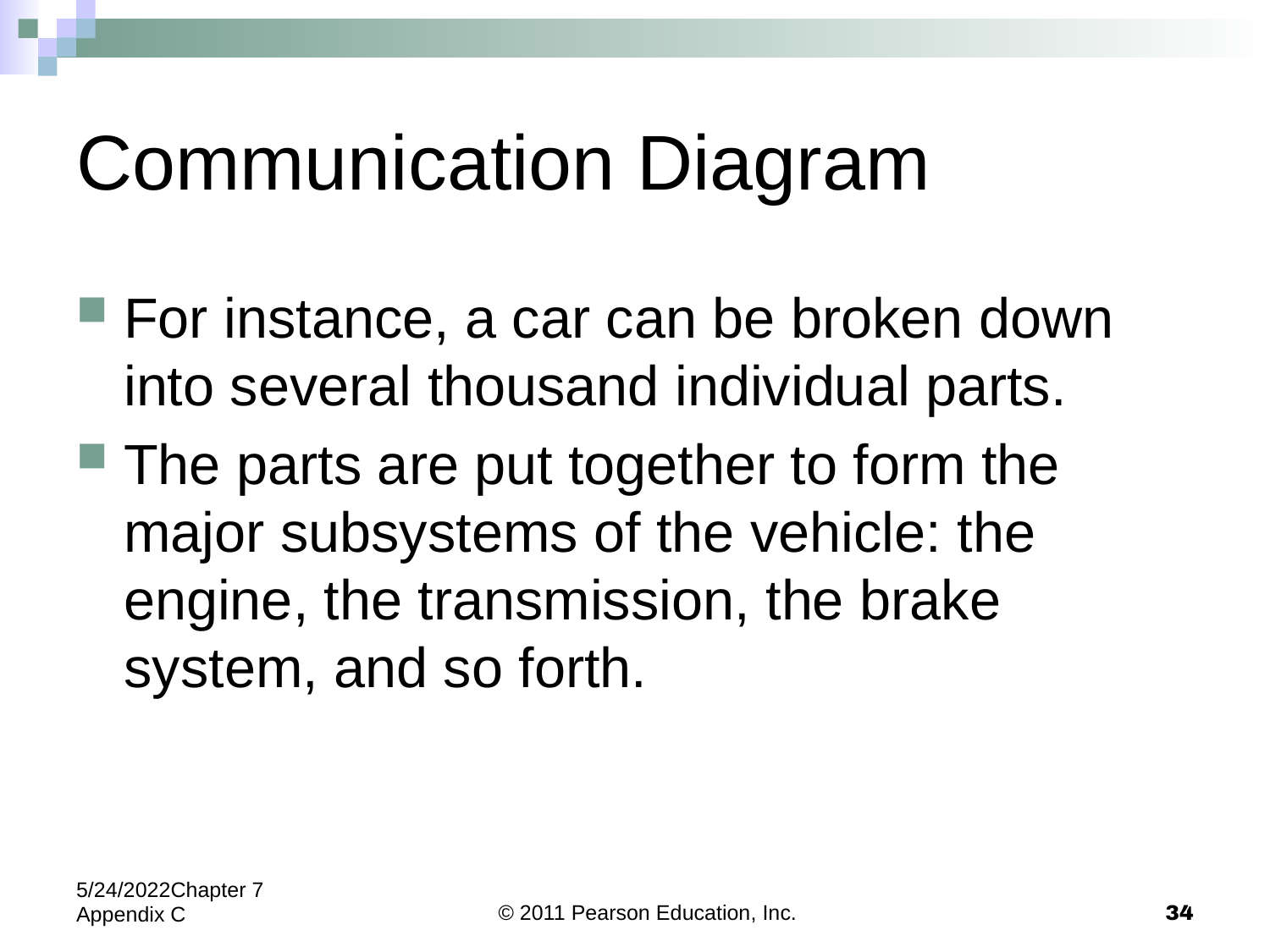

# Communication Diagram
For instance, a car can be broken down into several thousand individual parts.
The parts are put together to form the major subsystems of the vehicle: the engine, the transmission, the brake system, and so forth.

5/24/2022Chapter 7 Appendix C
© 2011 Pearson Education, Inc.
34